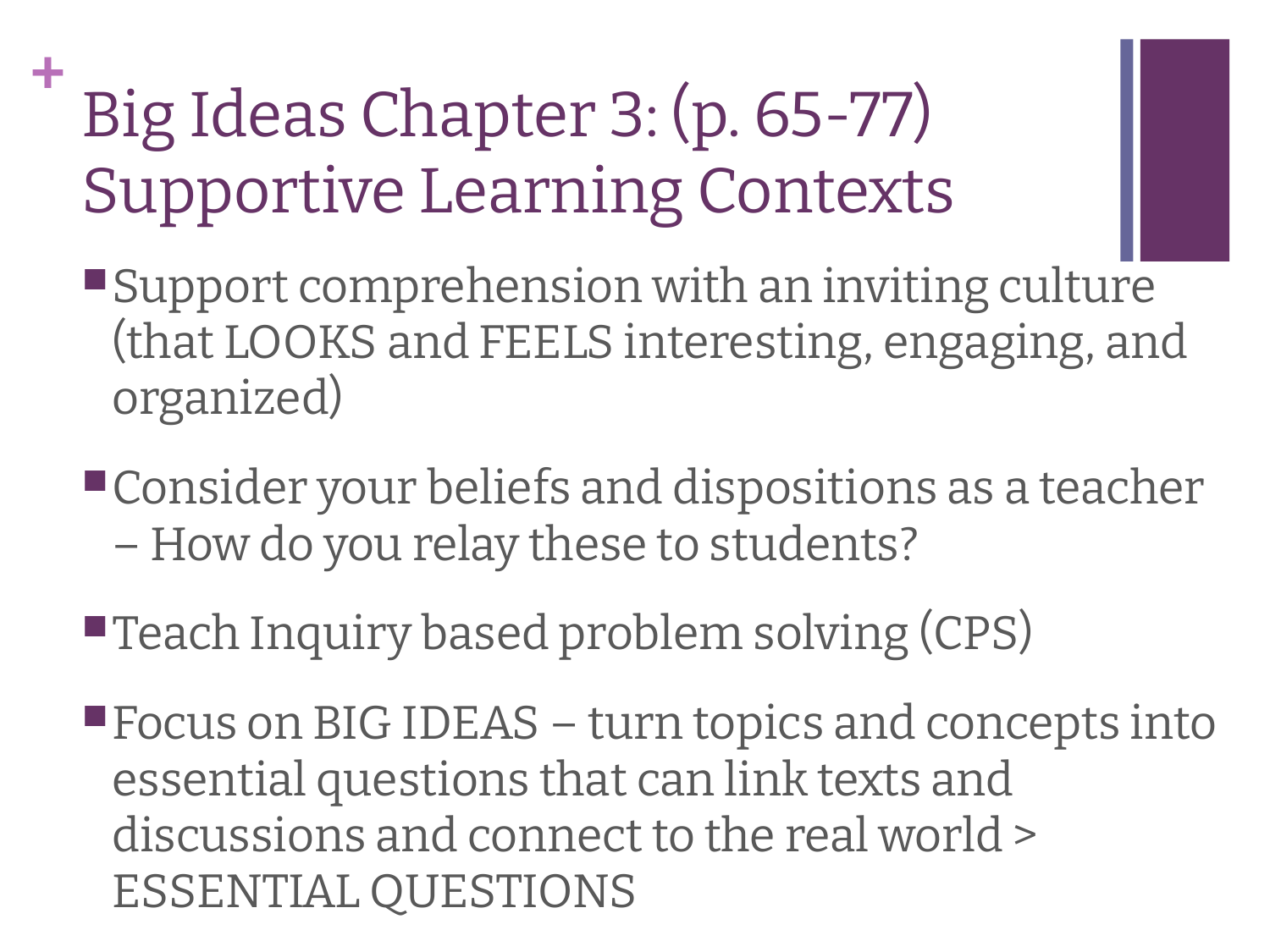

# Big Ideas Chapter 3: (p. 65-77) Supportive Learning Contexts
Support comprehension with an inviting culture (that LOOKS and FEELS interesting, engaging, and organized)
Consider your beliefs and dispositions as a teacher – How do you relay these to students?
Teach Inquiry based problem solving (CPS)
Focus on BIG IDEAS – turn topics and concepts into essential questions that can link texts and discussions and connect to the real world > ESSENTIAL QUESTIONS